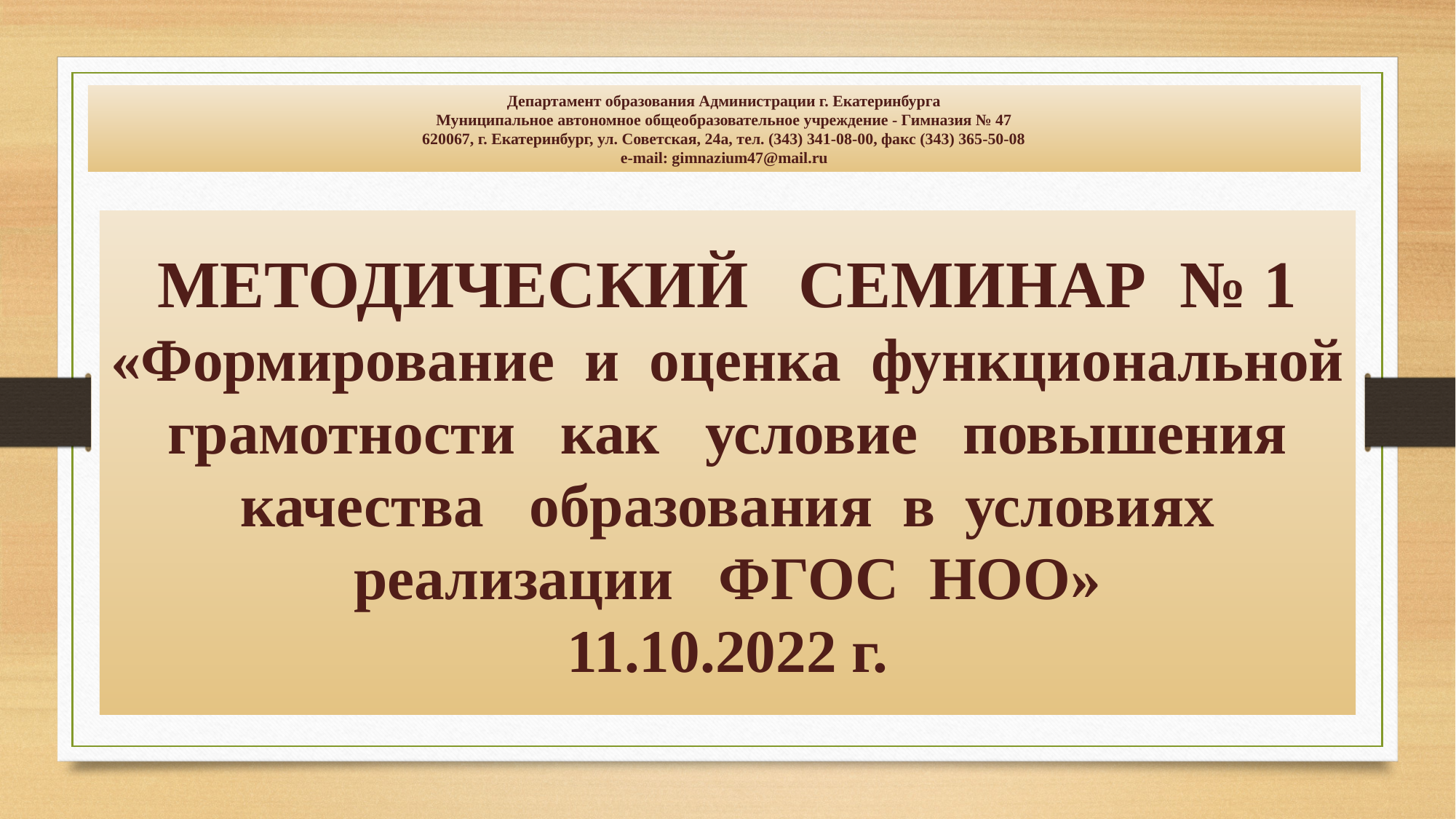

Департамент образования Администрации г. Екатеринбурга
Муниципальное автономное общеобразовательное учреждение - Гимназия № 47
620067, г. Екатеринбург, ул. Советская, 24а, тел. (343) 341-08-00, факс (343) 365-50-08
e-mail: gimnazium47@mail.ru
МЕТОДИЧЕСКИЙ   СЕМИНАР  № 1
«Формирование  и  оценка  функциональной грамотности   как   условие   повышения качества   образования  в  условиях реализации   ФГОС  НОО»
11.10.2022 г.